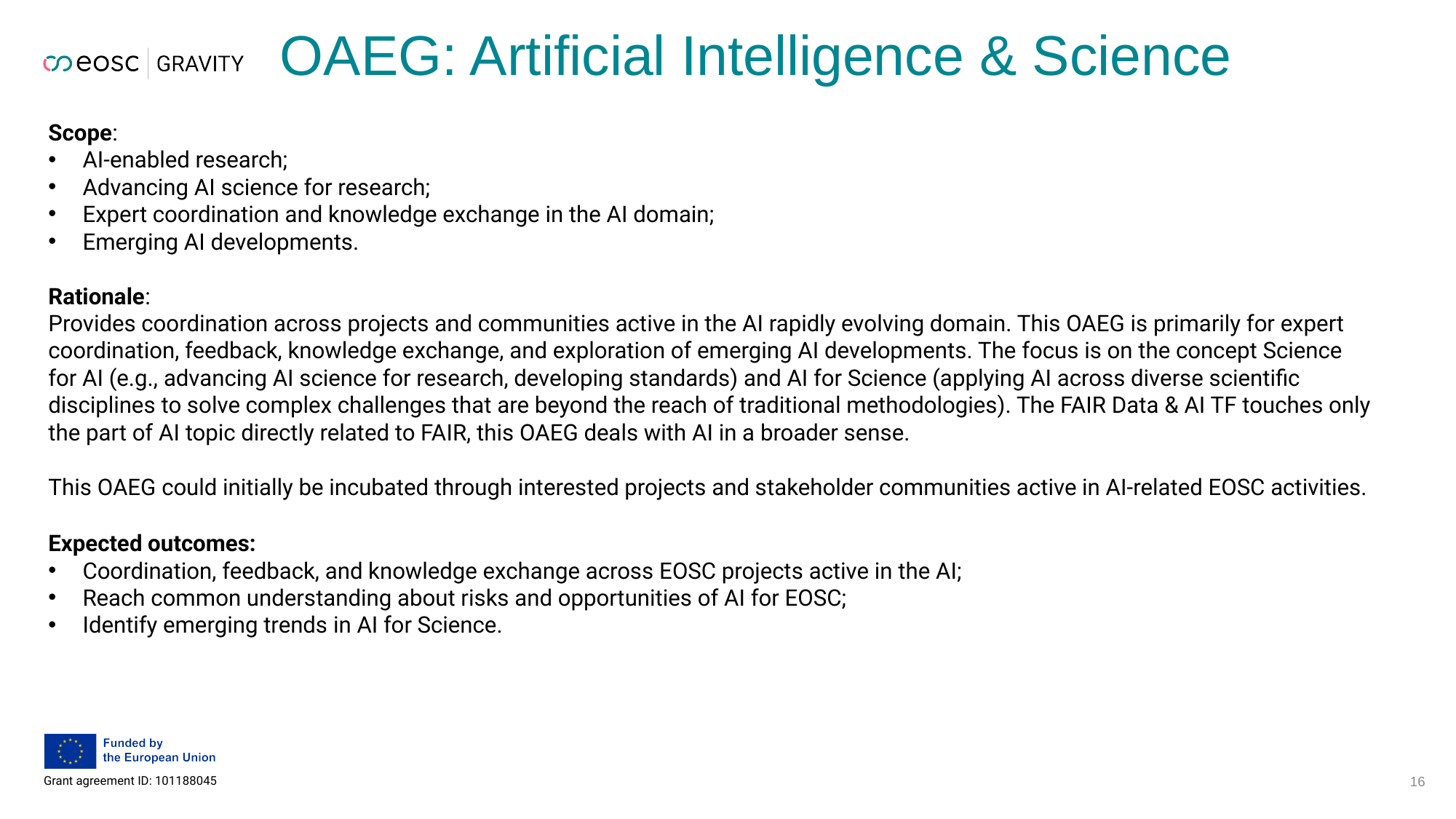

# OAEG: Artificial Intelligence & Science
Scope:
AI-enabled research;
Advancing AI science for research;
Expert coordination and knowledge exchange in the AI domain;
Emerging AI developments.

Rationale:
Provides coordination across projects and communities active in the AI rapidly evolving domain. This OAEG is primarily for expert coordination, feedback, knowledge exchange, and exploration of emerging AI developments. The focus is on the concept Science for AI (e.g., advancing AI science for research, developing standards) and AI for Science (applying AI across diverse scientific disciplines to solve complex challenges that are beyond the reach of traditional methodologies). The FAIR Data & AI TF touches only the part of AI topic directly related to FAIR, this OAEG deals with AI in a broader sense.
This OAEG could initially be incubated through interested projects and stakeholder communities active in AI-related EOSC activities.
Expected outcomes:
Coordination, feedback, and knowledge exchange across EOSC projects active in the AI;
Reach common understanding about risks and opportunities of AI for EOSC;
Identify emerging trends in AI for Science.

16